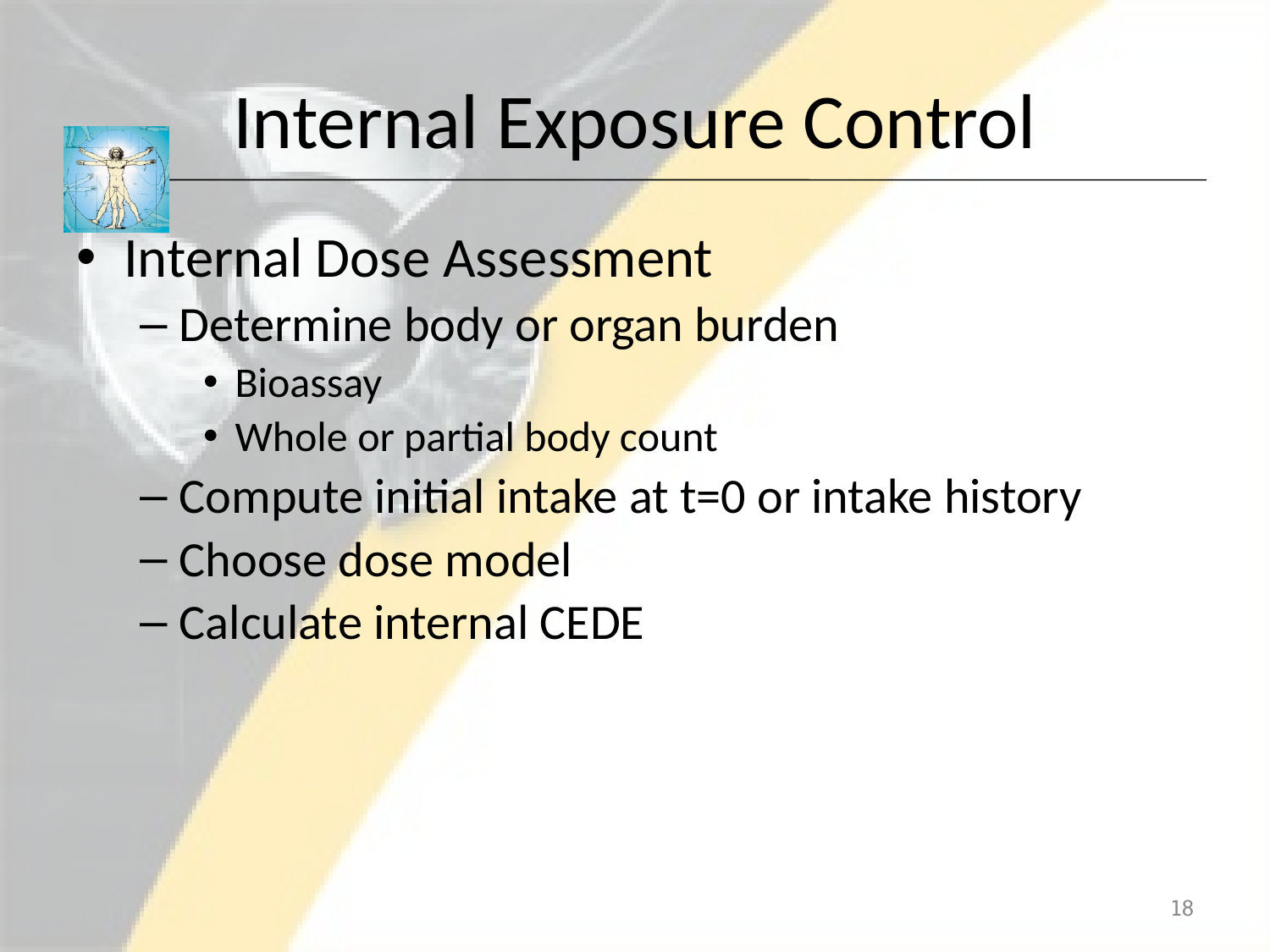

# Internal Exposure Control
Internal Dose Assessment
Determine body or organ burden
Bioassay
Whole or partial body count
Compute initial intake at t=0 or intake history
Choose dose model
Calculate internal CEDE
18